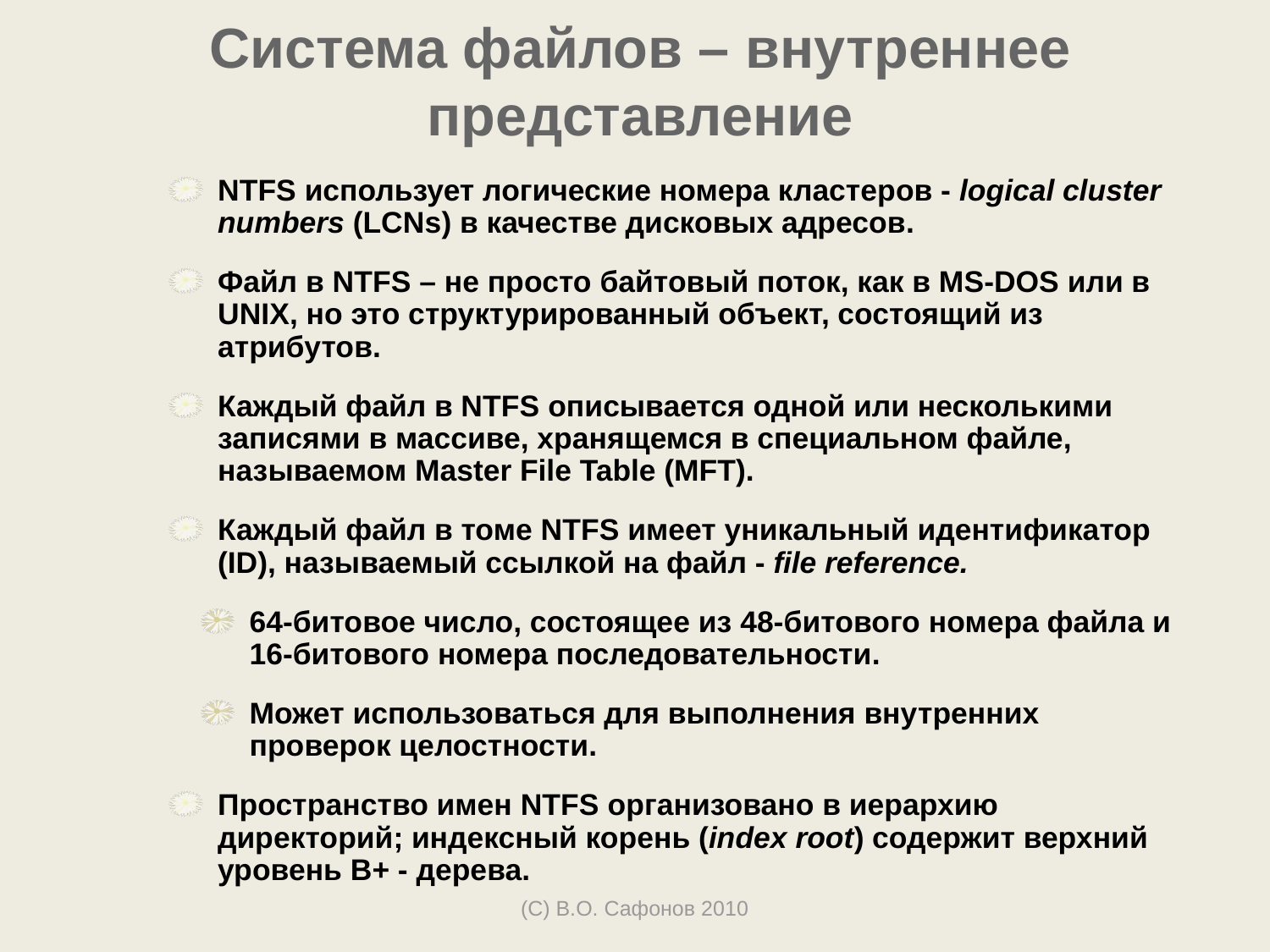

# Система файлов – внутреннее представление
NTFS использует логические номера кластеров - logical cluster numbers (LCNs) в качестве дисковых адресов.
Файл в NTFS – не просто байтовый поток, как в MS-DOS или в UNIX, но это структурированный объект, состоящий из атрибутов.
Каждый файл в NTFS описывается одной или несколькими записями в массиве, хранящемся в специальном файле, называемом Master File Table (MFT).
Каждый файл в томе NTFS имеет уникальный идентификатор (ID), называемый ссылкой на файл - file reference.
64-битовое число, состоящее из 48-битового номера файла и 16-битового номера последовательности.
Может использоваться для выполнения внутренних проверок целостности.
Пространство имен NTFS организовано в иерархию директорий; индексный корень (index root) содержит верхний уровень B+ - дерева.
(С) В.О. Сафонов 2010